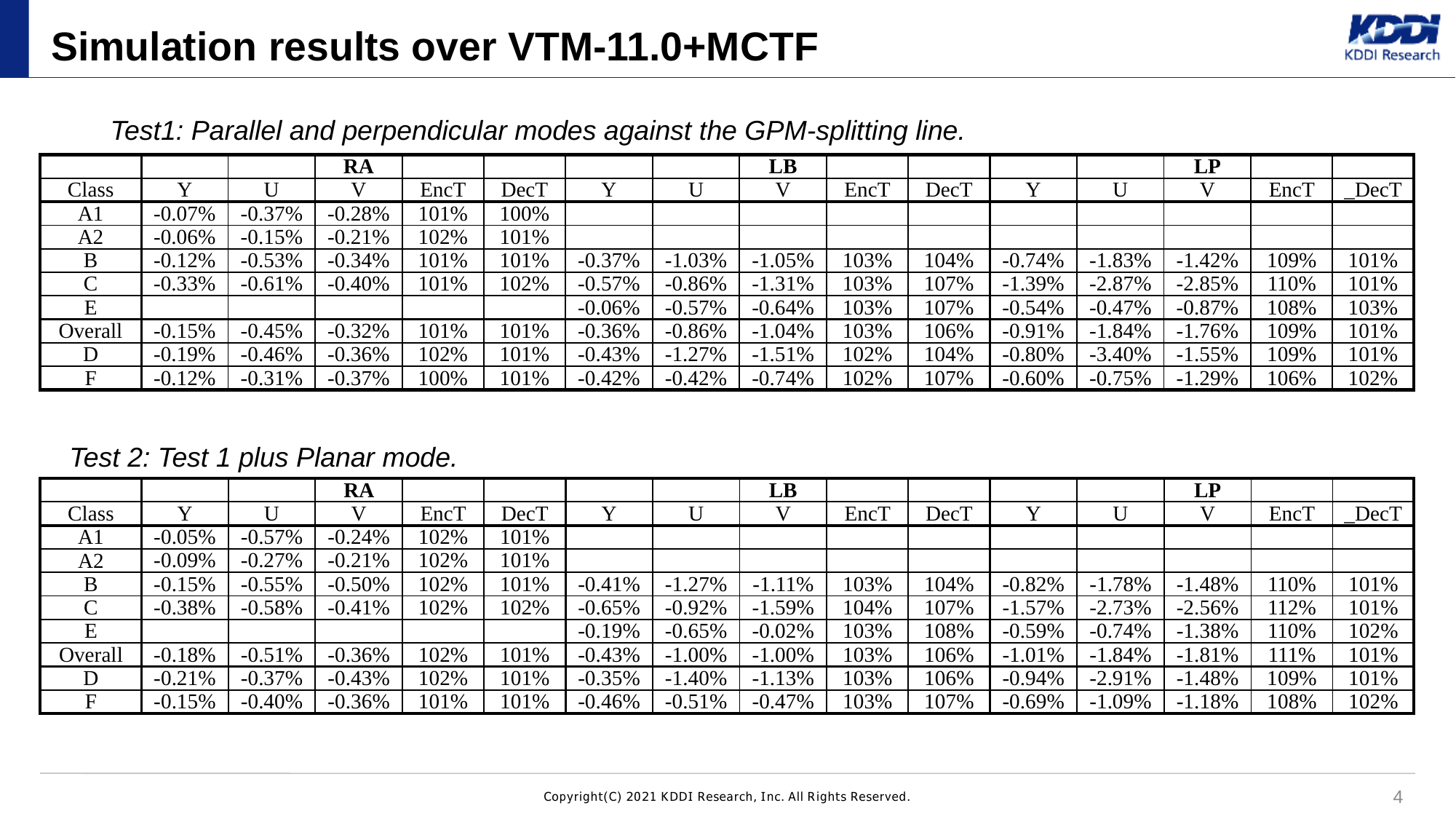

# Simulation results over VTM-11.0+MCTF
Test1: Parallel and perpendicular modes against the GPM-splitting line.

|  |  |  | RA |  |  |  |  | LB |  |  |  |  | LP |  |  |
| --- | --- | --- | --- | --- | --- | --- | --- | --- | --- | --- | --- | --- | --- | --- | --- |
| Class | Y | U | V | EncT | DecT | Y | U | V | EncT | DecT | Y | U | V | EncT | \_DecT |
| A1 | -0.07% | -0.37% | -0.28% | 101% | 100% |  |  |  |  |  |  |  |  |  |  |
| A2 | -0.06% | -0.15% | -0.21% | 102% | 101% |  |  |  |  |  |  |  |  |  |  |
| B | -0.12% | -0.53% | -0.34% | 101% | 101% | -0.37% | -1.03% | -1.05% | 103% | 104% | -0.74% | -1.83% | -1.42% | 109% | 101% |
| C | -0.33% | -0.61% | -0.40% | 101% | 102% | -0.57% | -0.86% | -1.31% | 103% | 107% | -1.39% | -2.87% | -2.85% | 110% | 101% |
| E |  |  |  |  |  | -0.06% | -0.57% | -0.64% | 103% | 107% | -0.54% | -0.47% | -0.87% | 108% | 103% |
| Overall | -0.15% | -0.45% | -0.32% | 101% | 101% | -0.36% | -0.86% | -1.04% | 103% | 106% | -0.91% | -1.84% | -1.76% | 109% | 101% |
| D | -0.19% | -0.46% | -0.36% | 102% | 101% | -0.43% | -1.27% | -1.51% | 102% | 104% | -0.80% | -3.40% | -1.55% | 109% | 101% |
| F | -0.12% | -0.31% | -0.37% | 100% | 101% | -0.42% | -0.42% | -0.74% | 102% | 107% | -0.60% | -0.75% | -1.29% | 106% | 102% |
Test 2: Test 1 plus Planar mode.
|  |  |  | RA |  |  |  |  | LB |  |  |  |  | LP |  |  |
| --- | --- | --- | --- | --- | --- | --- | --- | --- | --- | --- | --- | --- | --- | --- | --- |
| Class | Y | U | V | EncT | DecT | Y | U | V | EncT | DecT | Y | U | V | EncT | \_DecT |
| A1 | -0.05% | -0.57% | -0.24% | 102% | 101% |  |  |  |  |  |  |  |  |  |  |
| A2 | -0.09% | -0.27% | -0.21% | 102% | 101% |  |  |  |  |  |  |  |  |  |  |
| B | -0.15% | -0.55% | -0.50% | 102% | 101% | -0.41% | -1.27% | -1.11% | 103% | 104% | -0.82% | -1.78% | -1.48% | 110% | 101% |
| C | -0.38% | -0.58% | -0.41% | 102% | 102% | -0.65% | -0.92% | -1.59% | 104% | 107% | -1.57% | -2.73% | -2.56% | 112% | 101% |
| E |  |  |  |  |  | -0.19% | -0.65% | -0.02% | 103% | 108% | -0.59% | -0.74% | -1.38% | 110% | 102% |
| Overall | -0.18% | -0.51% | -0.36% | 102% | 101% | -0.43% | -1.00% | -1.00% | 103% | 106% | -1.01% | -1.84% | -1.81% | 111% | 101% |
| D | -0.21% | -0.37% | -0.43% | 102% | 101% | -0.35% | -1.40% | -1.13% | 103% | 106% | -0.94% | -2.91% | -1.48% | 109% | 101% |
| F | -0.15% | -0.40% | -0.36% | 101% | 101% | -0.46% | -0.51% | -0.47% | 103% | 107% | -0.69% | -1.09% | -1.18% | 108% | 102% |
4